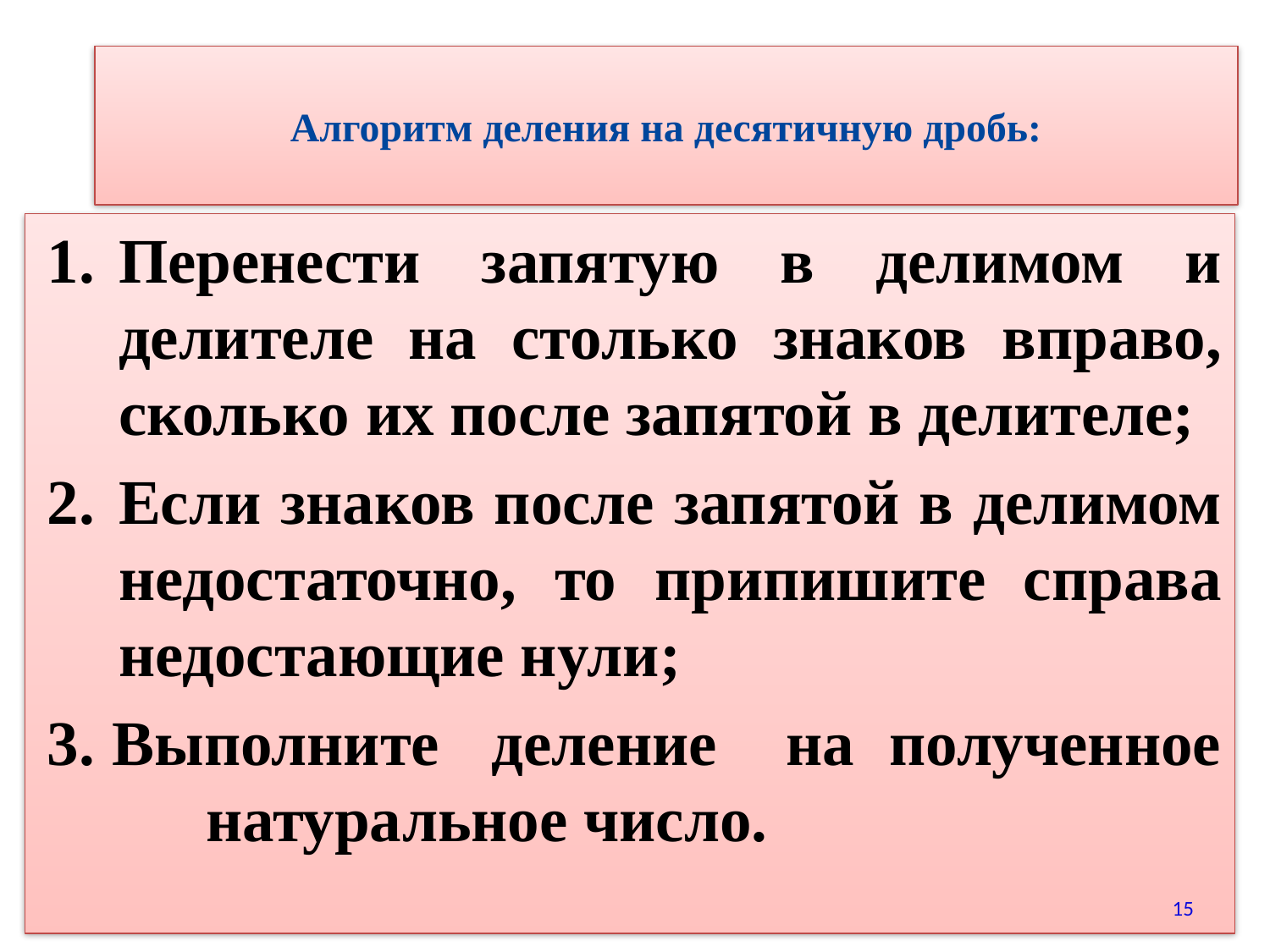

# Алгоритм деления на десятичную дробь:
Перенести запятую в делимом и делителе на столько знаков вправо, сколько их после запятой в делителе;
Если знаков после запятой в делимом недостаточно, то припишите справа недостающие нули;
3. Выполните   деление    на  полученное           натуральное число.

15